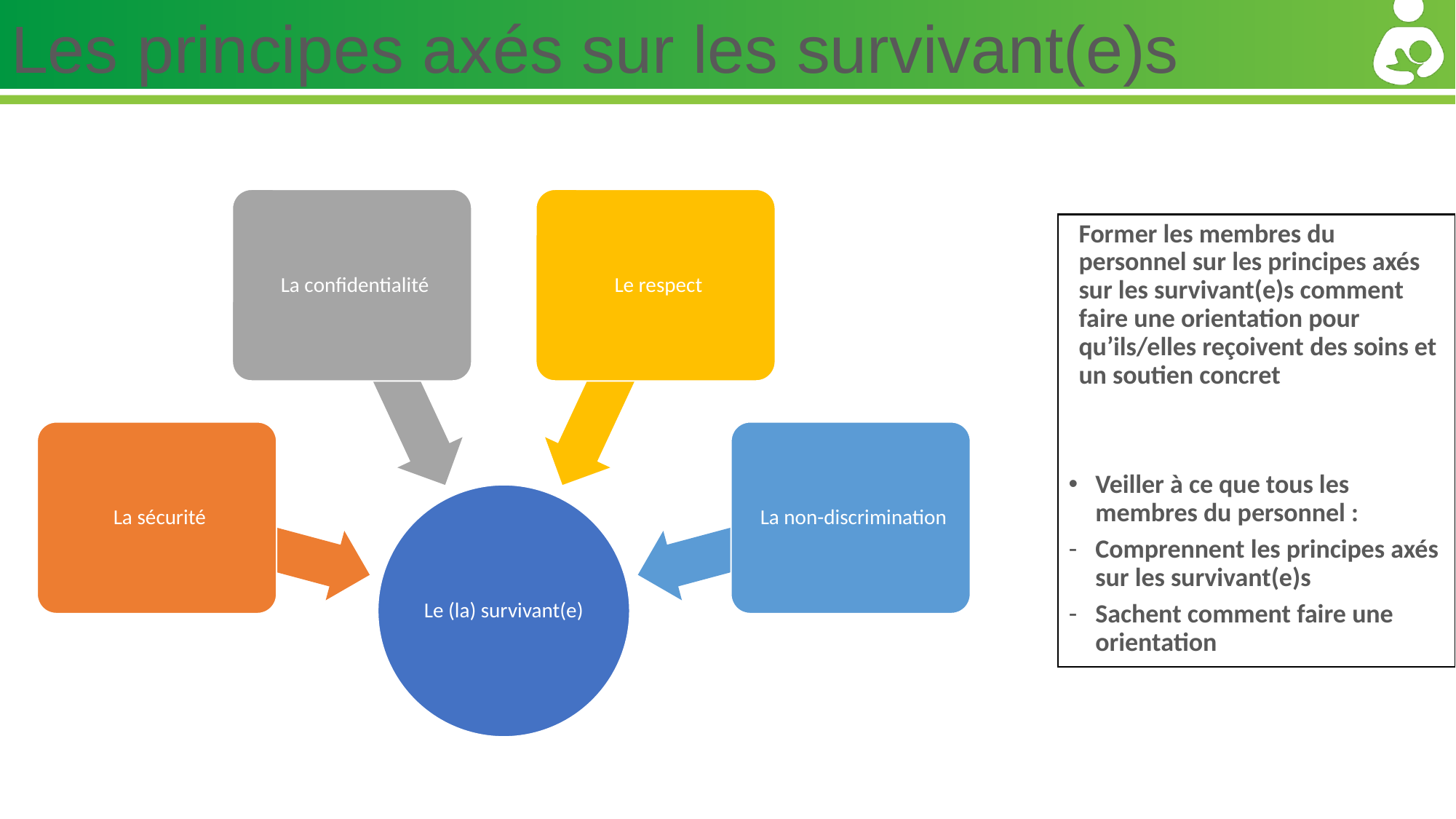

# Les principes axés sur les survivant(e)s
Le (la) survivant(e)
La sécurité
La confidentialité
Le respect
La non-discrimination
Former les membres du personnel sur les principes axés sur les survivant(e)s comment faire une orientation pour qu’ils/elles reçoivent des soins et un soutien concret

Veiller à ce que tous les membres du personnel :
Comprennent les principes axés sur les survivant(e)s
Sachent comment faire une orientation